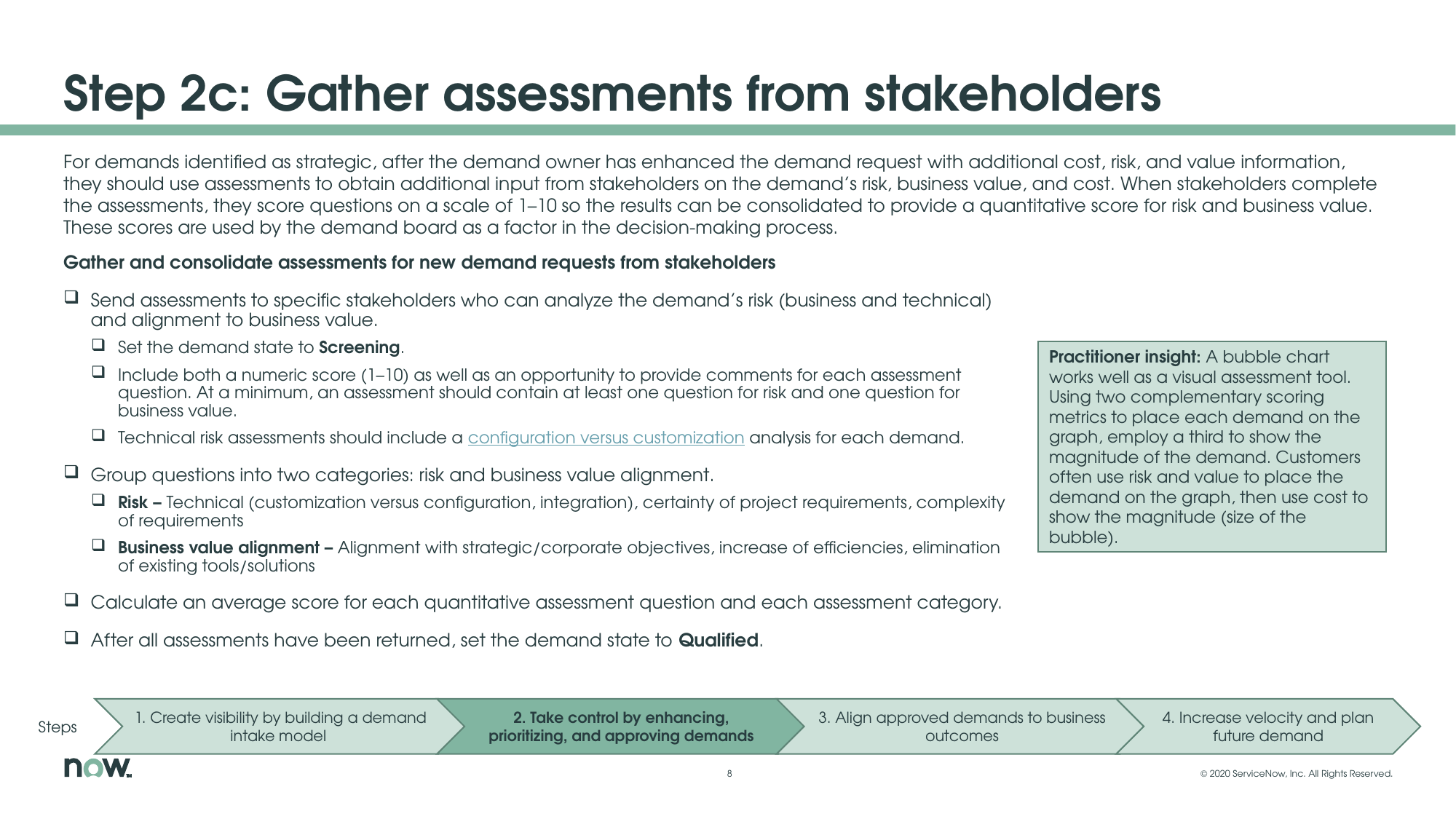

# Step 2c: Gather assessments from stakeholders

For demands identified as strategic, after the demand owner has enhanced the demand request with additional cost, risk, and value information, they should use assessments to obtain additional input from stakeholders on the demand’s risk, business value, and cost. When stakeholders complete the assessments, they score questions on a scale of 1–10 so the results can be consolidated to provide a quantitative score for risk and business value. These scores are used by the demand board as a factor in the decision-making process.
Gather and consolidate assessments for new demand requests from stakeholders
Send assessments to specific stakeholders who can analyze the demand’s risk (business and technical) and alignment to business value.
Set the demand state to Screening.
Include both a numeric score (1–10) as well as an opportunity to provide comments for each assessment question. At a minimum, an assessment should contain at least one question for risk and one question for business value.
Technical risk assessments should include a configuration versus customization analysis for each demand.
Group questions into two categories: risk and business value alignment.
Risk – Technical (customization versus configuration, integration), certainty of project requirements, complexity of requirements
Business value alignment – Alignment with strategic/corporate objectives, increase of efficiencies, elimination of existing tools/solutions
Calculate an average score for each quantitative assessment question and each assessment category.
After all assessments have been returned, set the demand state to Qualified.
Practitioner insight: A bubble chart works well as a visual assessment tool. Using two complementary scoring metrics to place each demand on the graph, employ a third to show the magnitude of the demand. Customers often use risk and value to place the demand on the graph, then use cost to show the magnitude (size of the bubble).
Steps
1. Create visibility by building a demand intake model
2. Take control by enhancing, prioritizing, and approving demands
3. Align approved demands to business outcomes
4. Increase velocity and plan future demand